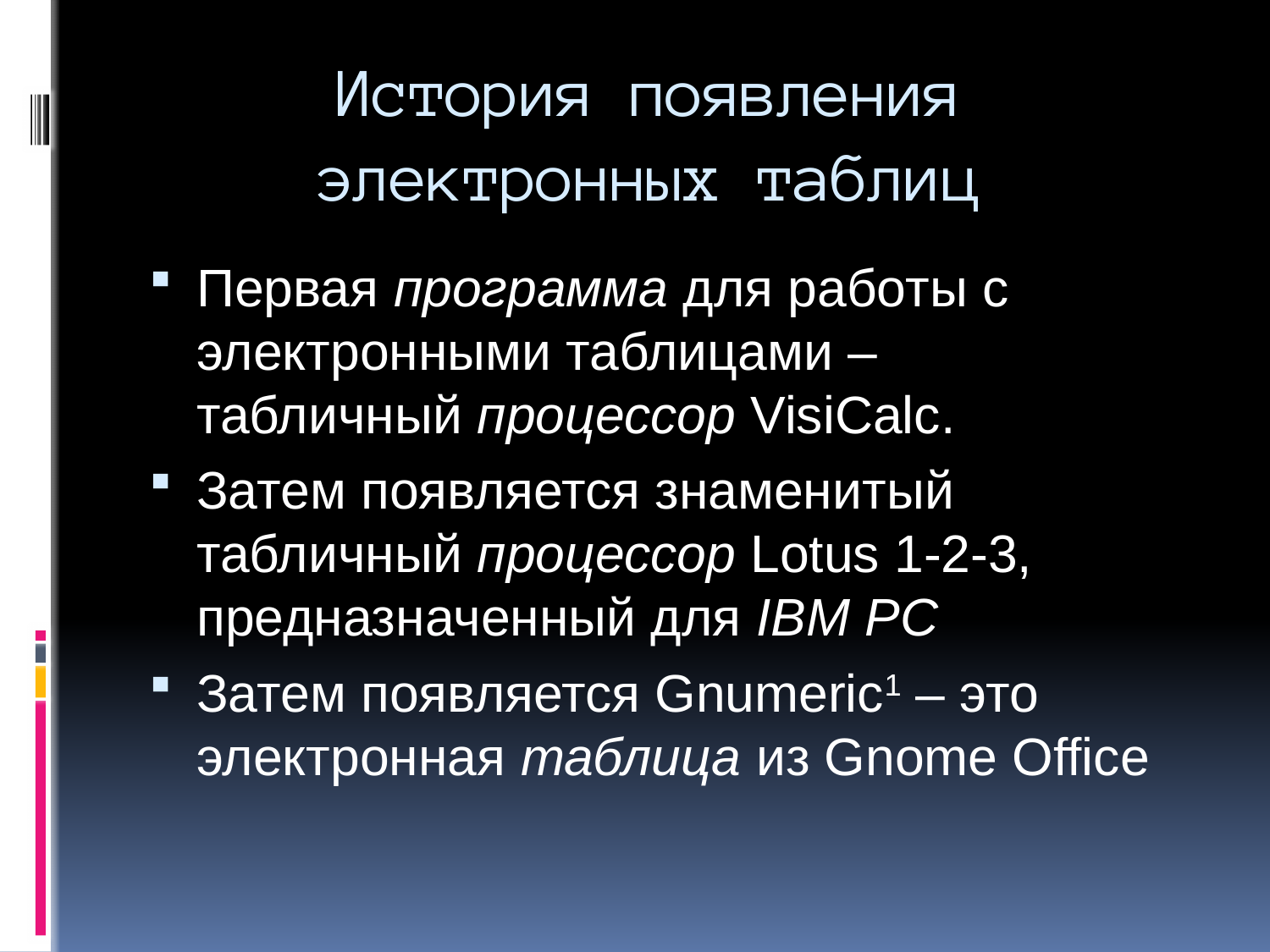

# История появления электронных таблиц
Первая программа для работы с электронными таблицами – табличный процессор VisiCalc.
Затем появляется знаменитый табличный процессор Lotus 1-2-3, предназначенный для IBM PC
Затем появляется Gnumeric1 – это электронная таблица из Gnome Office